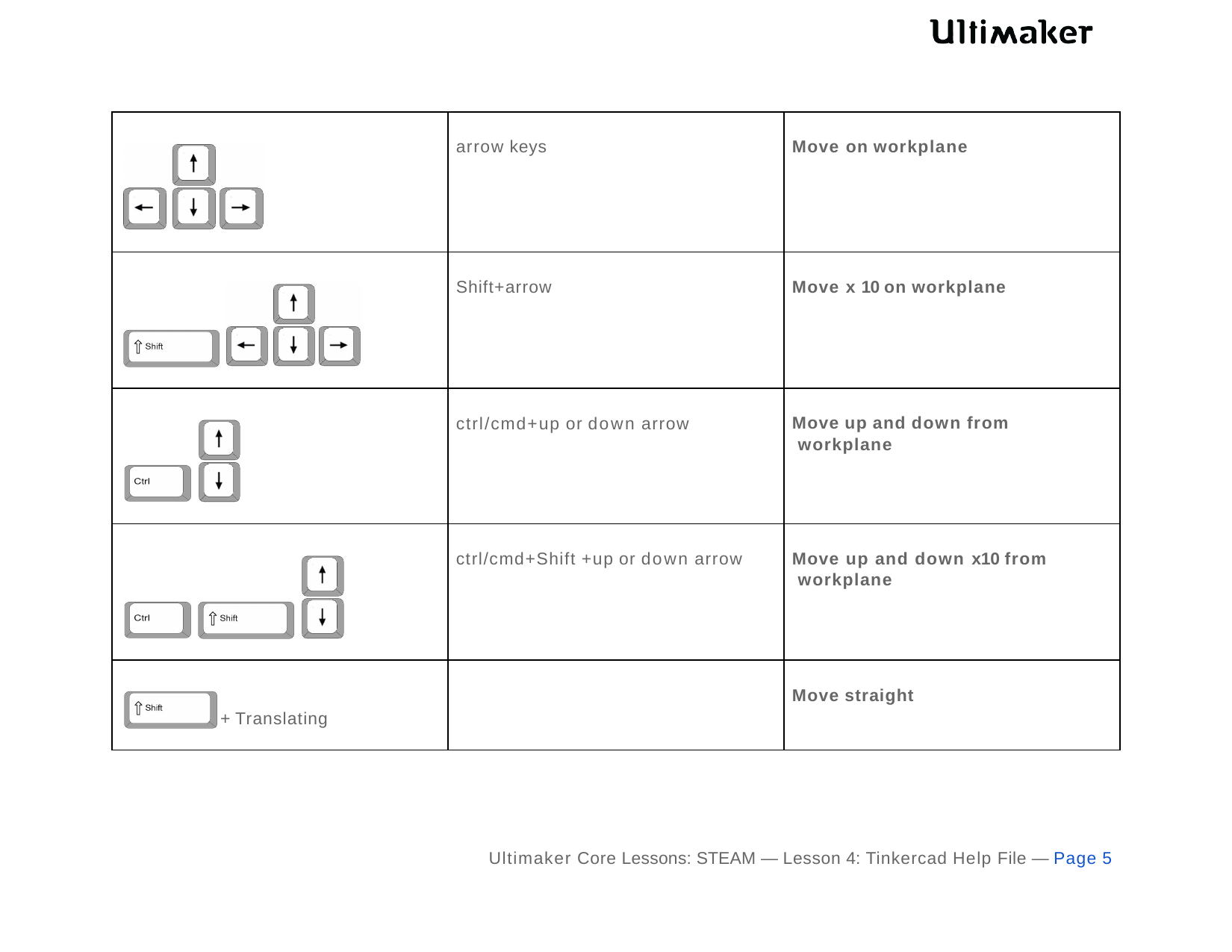

|  | arrow keys | Move on workplane |
| --- | --- | --- |
|  | Shift+arrow | Move x 10 on workplane |
|  | ctrl/cmd+up or down arrow | Move up and down from workplane |
|  | ctrl/cmd+Shift +up or down arrow | Move up and down x10 from workplane |
| + Translating |  | Move straight |

Ultimaker Core Lessons: STEAM — Lesson 4: Tinkercad Help File — Page 5